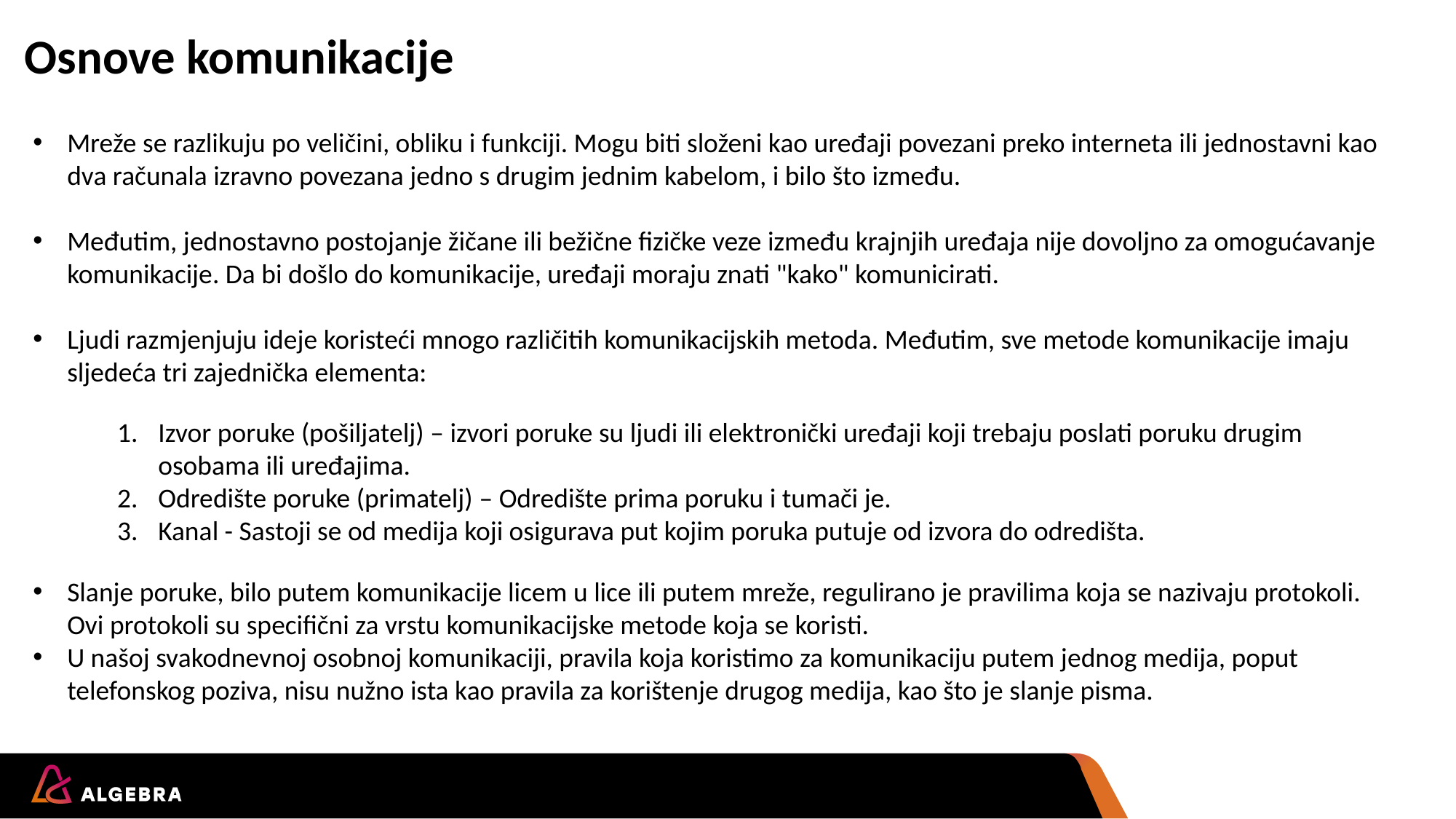

Osnove komunikacije
Mreže se razlikuju po veličini, obliku i funkciji. Mogu biti složeni kao uređaji povezani preko interneta ili jednostavni kao dva računala izravno povezana jedno s drugim jednim kabelom, i bilo što između.

Međutim, jednostavno postojanje žičane ili bežične fizičke veze između krajnjih uređaja nije dovoljno za omogućavanje komunikacije. Da bi došlo do komunikacije, uređaji moraju znati "kako" komunicirati.

Ljudi razmjenjuju ideje koristeći mnogo različitih komunikacijskih metoda. Međutim, sve metode komunikacije imaju sljedeća tri zajednička elementa:
Izvor poruke (pošiljatelj) – izvori poruke su ljudi ili elektronički uređaji koji trebaju poslati poruku drugim osobama ili uređajima.
Odredište poruke (primatelj) – Odredište prima poruku i tumači je.
Kanal - Sastoji se od medija koji osigurava put kojim poruka putuje od izvora do odredišta.
Slanje poruke, bilo putem komunikacije licem u lice ili putem mreže, regulirano je pravilima koja se nazivaju protokoli. Ovi protokoli su specifični za vrstu komunikacijske metode koja se koristi.
U našoj svakodnevnoj osobnoj komunikaciji, pravila koja koristimo za komunikaciju putem jednog medija, poput telefonskog poziva, nisu nužno ista kao pravila za korištenje drugog medija, kao što je slanje pisma.